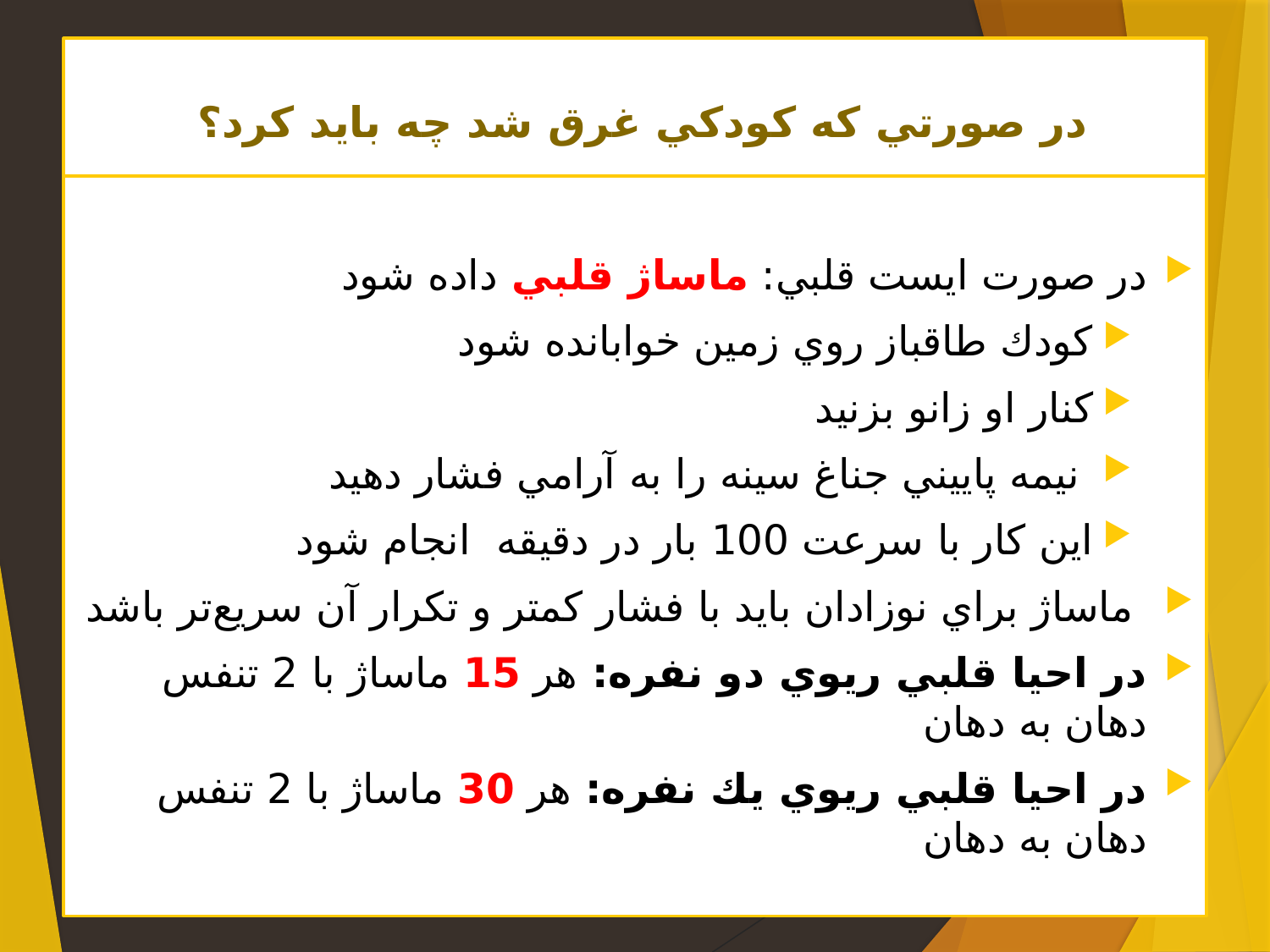

# در صورتي كه كودكي غرق شد چه بايد كرد؟

در صورت ايست قلبي: ماساژ قلبي داده شود
كودك طاقباز روي زمين خوابانده شود
كنار او زانو بزنيد
 نيمه پاييني جناغ سينه را به آرامي فشار دهيد
اين كار با سرعت 100 بار در دقيقه  انجام شود
 ماساژ براي نوزادان بايد با فشار كمتر و تكرار آن سريع‌تر باشد
در احيا قلبي ريوي دو نفره: هر 15 ماساژ با 2 تنفس دهان به دهان
در احيا قلبي ريوي يك نفره: هر 30 ماساژ با 2 تنفس دهان به دهان